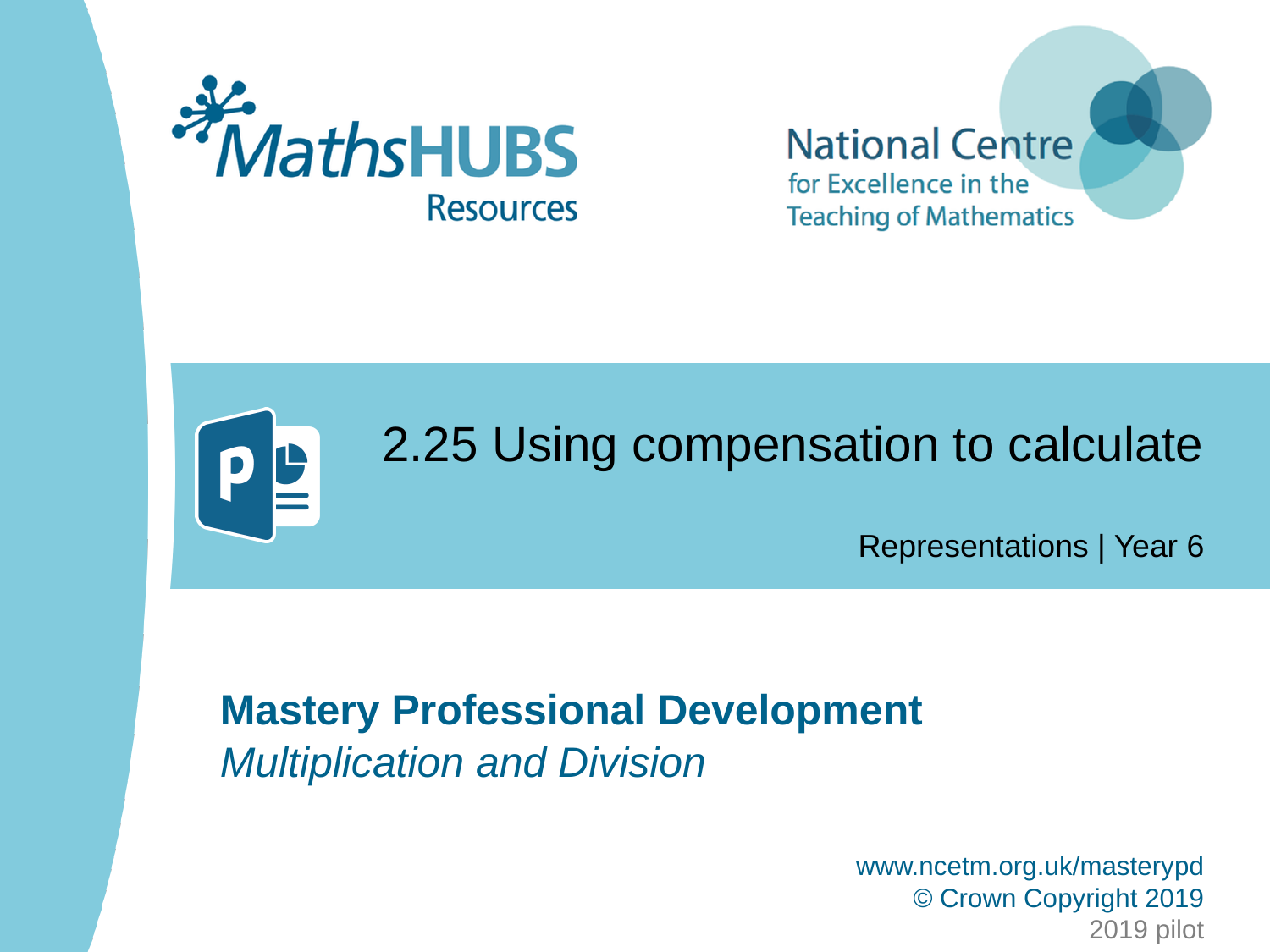

# 2.25 Using compensation to calculate
Representations | Year 6
Multiplication and Division